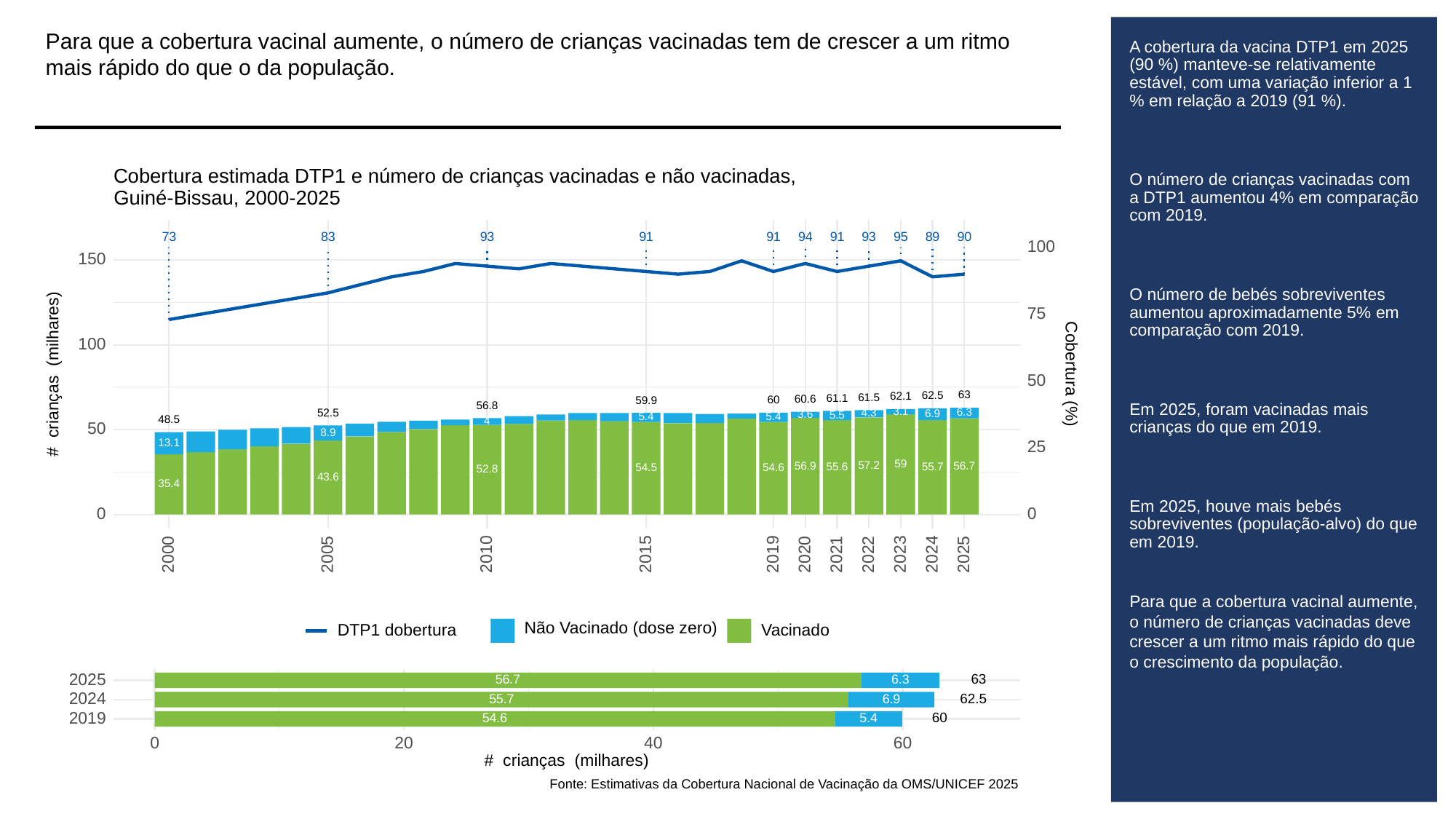

Para que a cobertura vacinal aumente, o número de crianças vacinadas tem de crescer a um ritmo mais rápido do que o da população.
# A cobertura da vacina DTP1 em 2025 (90 %) manteve-se relativamente estável, com uma variação inferior a 1 % em relação a 2019 (91 %).

O número de crianças vacinadas com a DTP1 aumentou 4% em comparação com 2019.

O número de bebés sobreviventes aumentou aproximadamente 5% em comparação com 2019.

Em 2025, foram vacinadas mais crianças do que em 2019.

Em 2025, houve mais bebés sobreviventes (população-alvo) do que em 2019.

Para que a cobertura vacinal aumente, o número de crianças vacinadas deve crescer a um ritmo mais rápido do que o crescimento da população.

Cobertura estimada DTP1 e número de crianças vacinadas e não vacinadas,
Guiné-Bissau, 2000-2025

73
83
93
93
91
91
94
91
95
89
90
100

150

75
100

#  crianças  (milhares)
Cobertura (%)
50

63
62.5
62.1
61.5
61.1
60.6
60
59.9
56.8
3.1

6.3

52.5
4.3
6.9

3.6

5.5

5.4
5.4

48.5

4

50

8.9

13.1

25

59
57.2
56.9
56.7
55.6
55.7
54.6
54.5
52.8

43.6
35.4
0
0

2023
2000
2005
2010
2015
2019
2020
2021
2022
2024
2025

Não Vacinado (dose zero)
DTP1 dobertura
Vacinado

2025
63
6.3
56.7

2024
62.5
6.9
55.7

2019
60
54.6
5.4

0
20
40
60
#  crianças  (milhares)
Fonte: Estimativas da Cobertura Nacional de Vacinação da OMS/UNICEF 2025